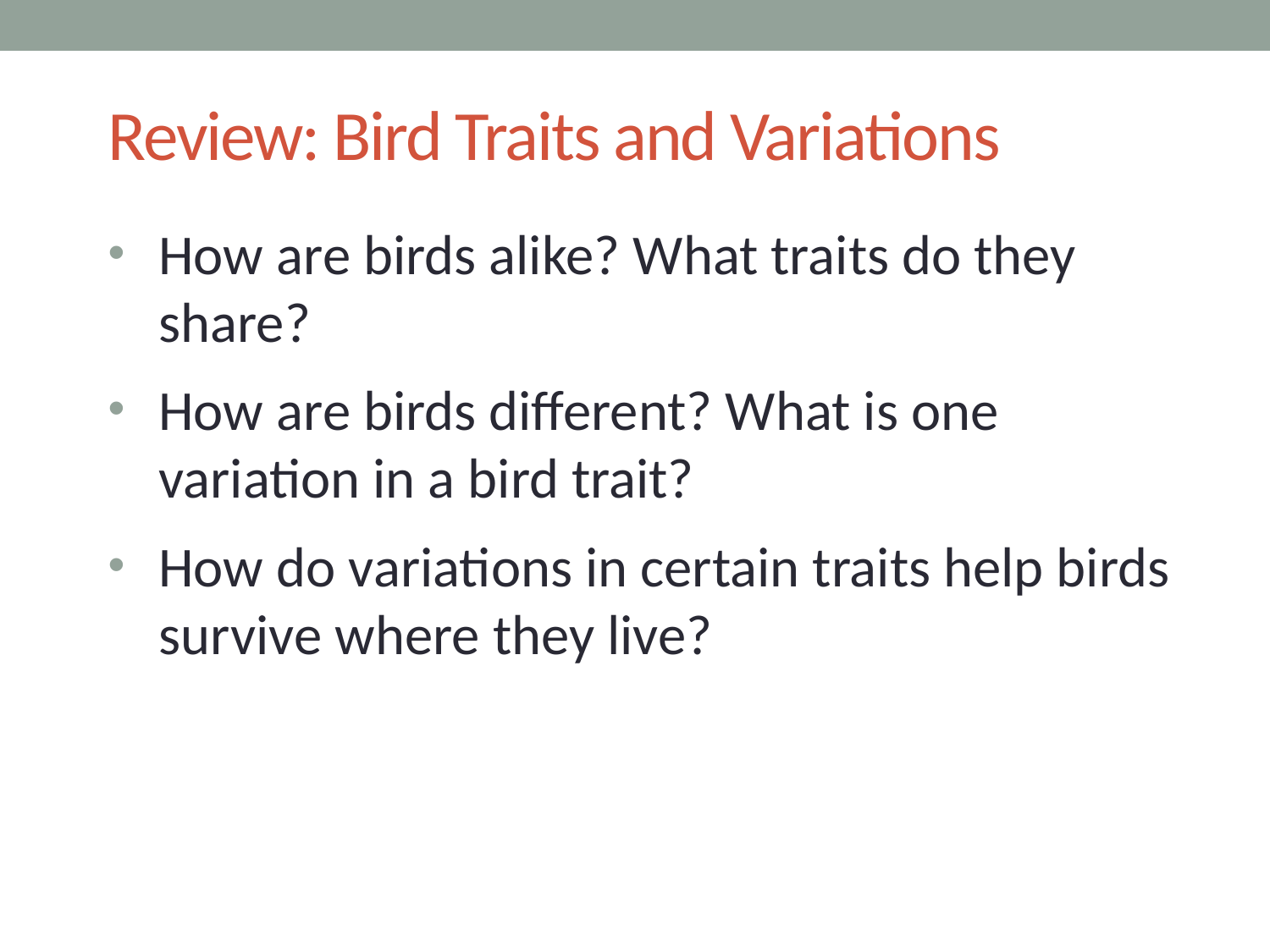

# Review: Bird Traits and Variations
How are birds alike? What traits do they share?
How are birds different? What is one variation in a bird trait?
How do variations in certain traits help birds survive where they live?